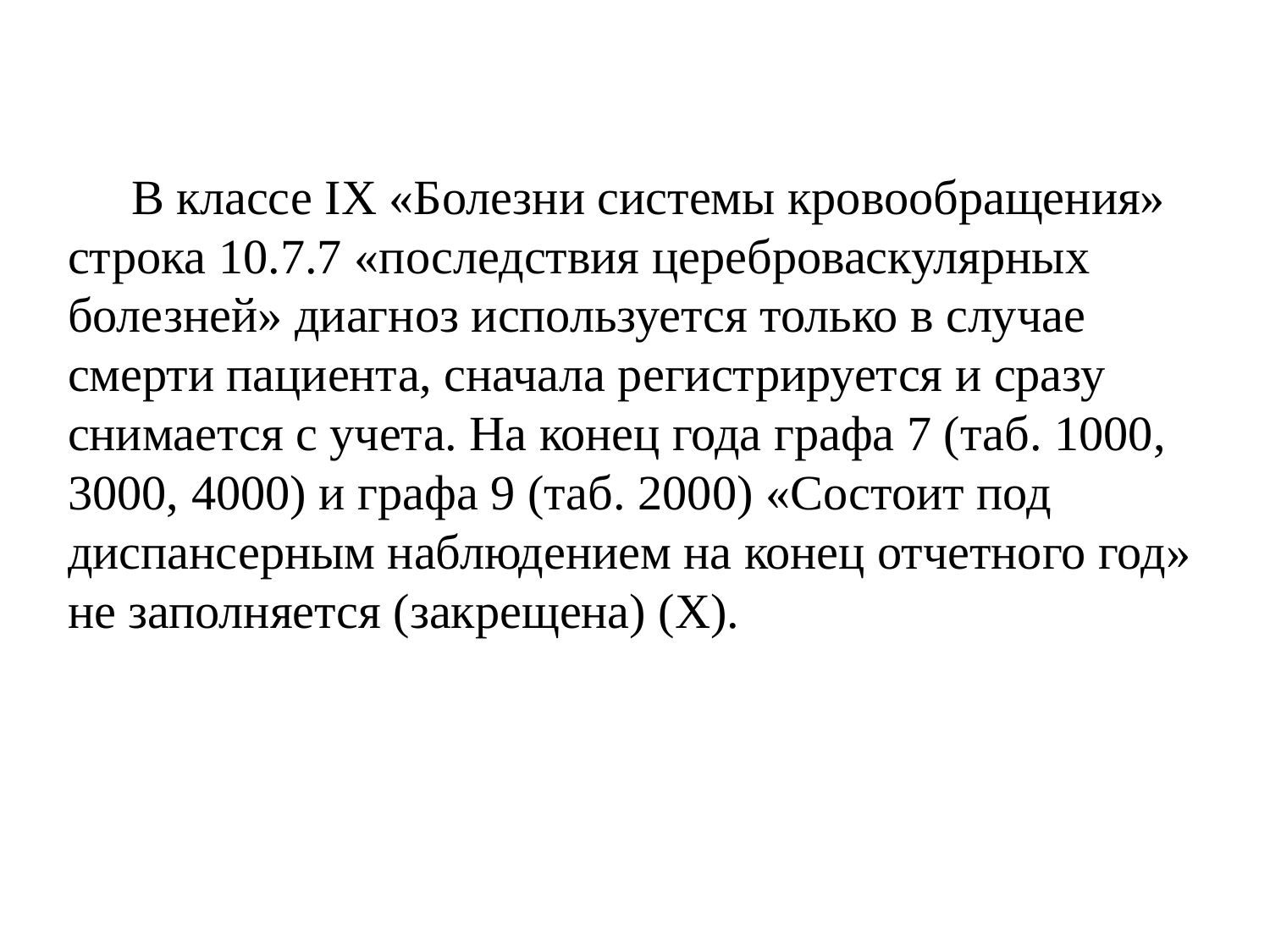

# В классе IХ «Болезни системы кровообращения» строка 10.7.7 «последствия цереброваскулярных болезней» диагноз используется только в случае смерти пациента, сначала регистрируется и сразу  снимается с учета. На конец года графа 7 (таб. 1000, 3000, 4000) и графа 9 (таб. 2000) «Состоит под диспансерным наблюдением на конец отчетного год» не заполняется (закрещена) (Х).